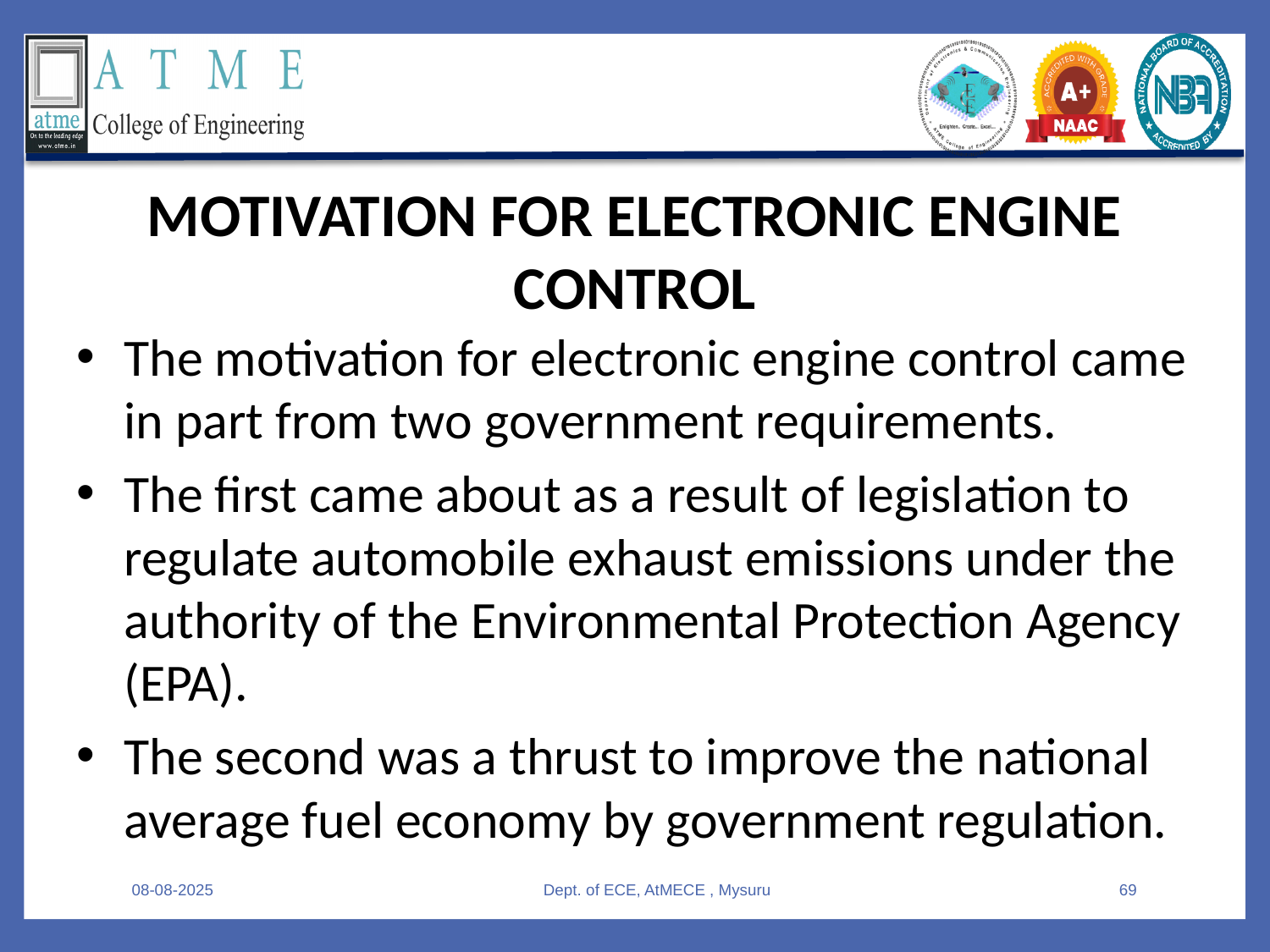

MOTIVATION FOR ELECTRONIC ENGINE CONTROL
The motivation for electronic engine control came in part from two government requirements.
The first came about as a result of legislation to regulate automobile exhaust emissions under the authority of the Environmental Protection Agency (EPA).
The second was a thrust to improve the national average fuel economy by government regulation.
08-08-2025
Dept. of ECE, AtMECE , Mysuru
69